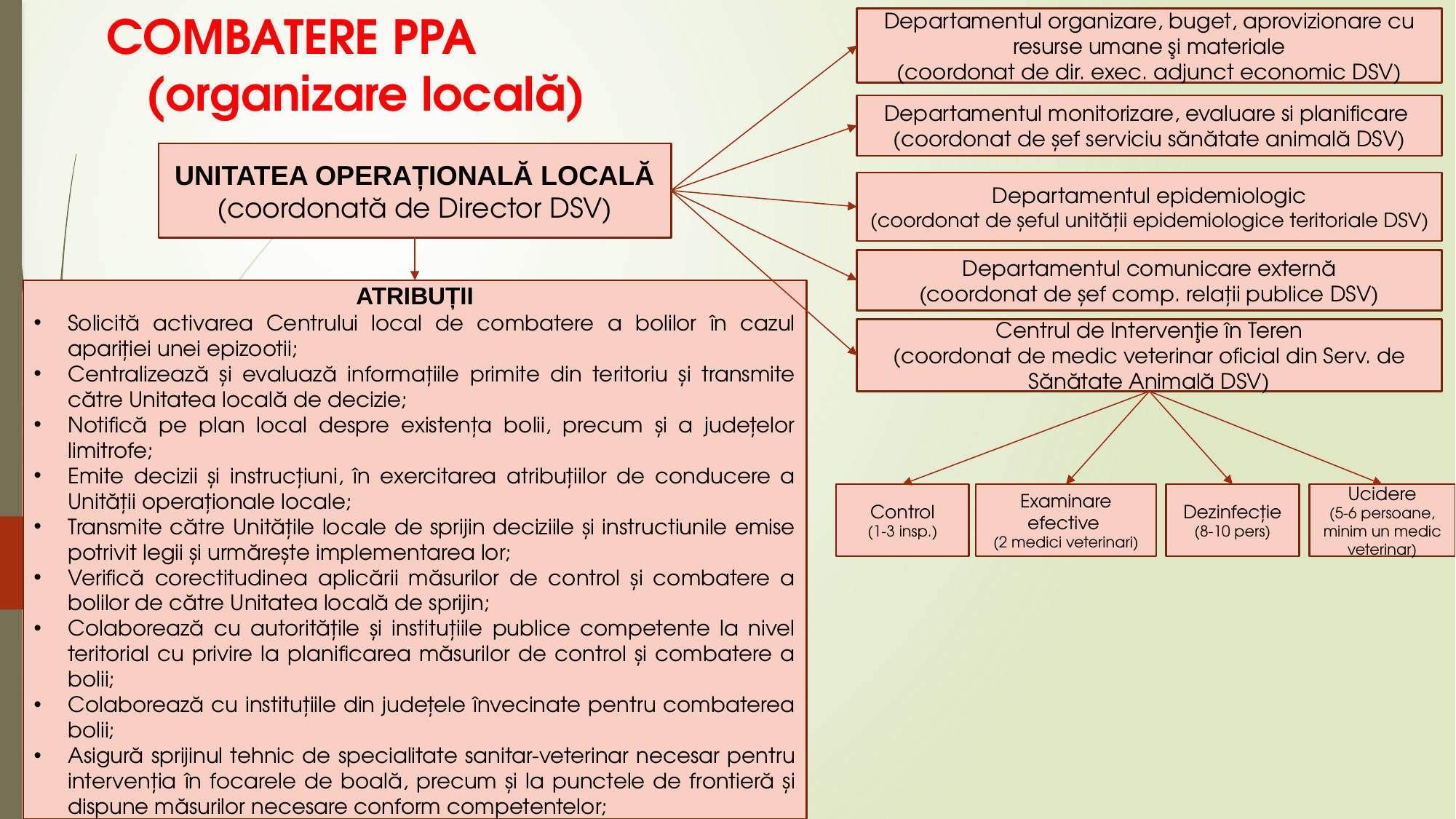

# COMBATERE PPA (organizare locală)
Departamentul organizare, buget, aprovizionare cu resurse umane şi materiale
(coordonat de dir. exec. adjunct economic DSV)
Departamentul monitorizare, evaluare si planificare
(coordonat de șef serviciu sănătate animală DSV)
UNITATEA OPERAȚIONALĂ LOCALĂ
(coordonată de Director DSV)
Departamentul epidemiologic
(coordonat de șeful unității epidemiologice teritoriale DSV)
Departamentul comunicare externă
(coordonat de șef comp. relații publice DSV)
ATRIBUȚII
Solicită activarea Centrului local de combatere a bolilor în cazul apariției unei epizootii;
Centralizează și evaluază informațiile primite din teritoriu și transmite către Unitatea locală de decizie;
Notifică pe plan local despre existența bolii, precum și a județelor limitrofe;
Emite decizii și instrucțiuni, în exercitarea atribuțiilor de conducere a Unității operaționale locale;
Transmite către Unitățile locale de sprijin deciziile și instructiunile emise potrivit legii și urmărește implementarea lor;
Verifică corectitudinea aplicării măsurilor de control și combatere a bolilor de către Unitatea locală de sprijin;
Colaborează cu autoritățile și instituțiile publice competente la nivel teritorial cu privire la planificarea măsurilor de control și combatere a bolii;
Colaborează cu instituțiile din județele învecinate pentru combaterea bolii;
Asigură sprijinul tehnic de specialitate sanitar-veterinar necesar pentru intervenția în focarele de boală, precum și la punctele de frontieră și dispune măsurilor necesare conform competentelor;
Centrul de Intervenţie în Teren
(coordonat de medic veterinar oficial din Serv. de Sănătate Animală DSV)
Control
(1-3 insp.)
Examinare efective
(2 medici veterinari)
Dezinfecție
(8-10 pers)
Ucidere
(5-6 persoane, minim un medic veterinar)